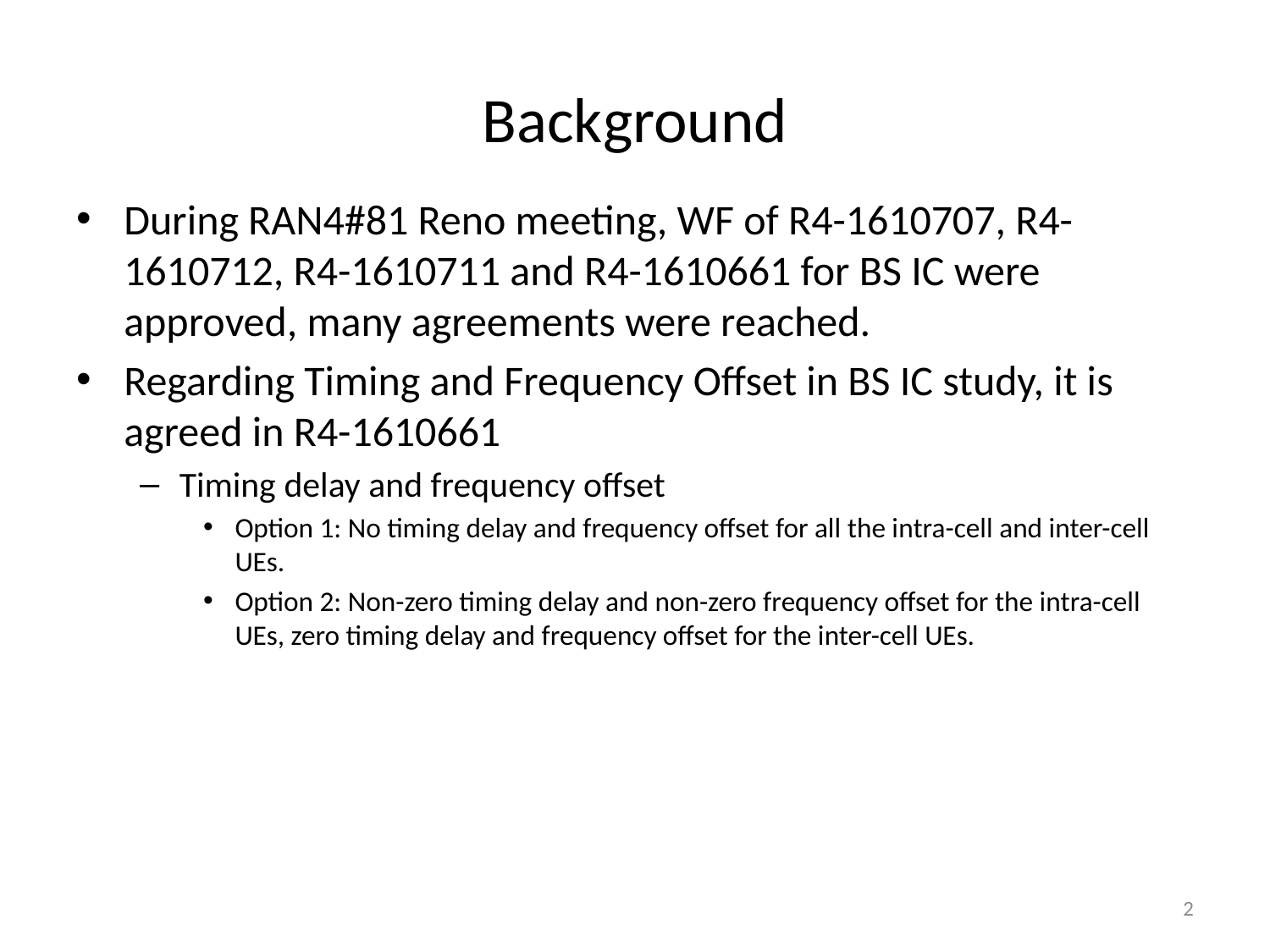

# Background
During RAN4#81 Reno meeting, WF of R4-1610707, R4-1610712, R4-1610711 and R4-1610661 for BS IC were approved, many agreements were reached.
Regarding Timing and Frequency Offset in BS IC study, it is agreed in R4-1610661
Timing delay and frequency offset
Option 1: No timing delay and frequency offset for all the intra-cell and inter-cell UEs.
Option 2: Non-zero timing delay and non-zero frequency offset for the intra-cell UEs, zero timing delay and frequency offset for the inter-cell UEs.

2